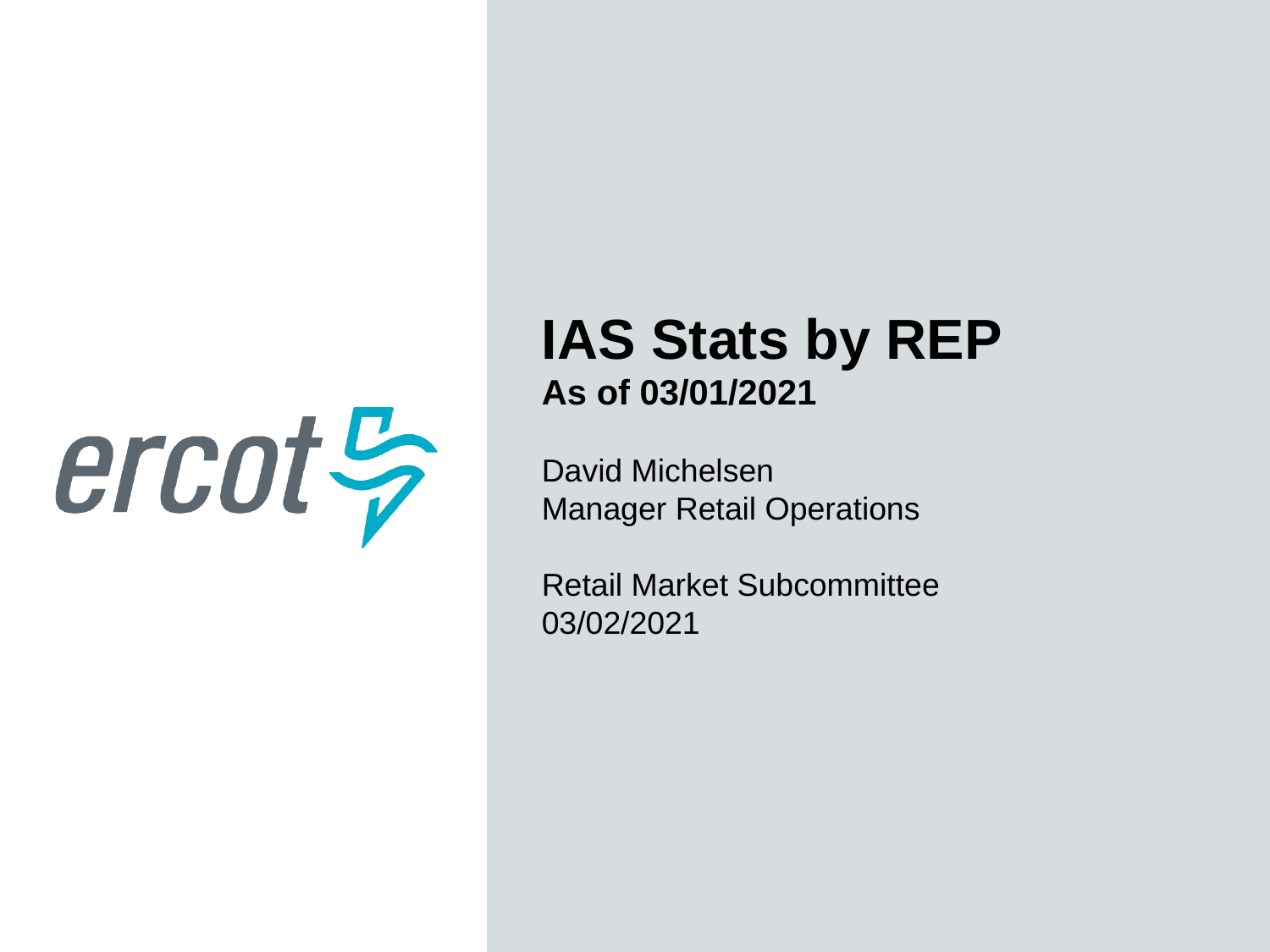

IAS Stats by REP
As of 03/01/2021

David Michelsen
Manager Retail Operations

Retail Market Subcommittee
03/02/2021